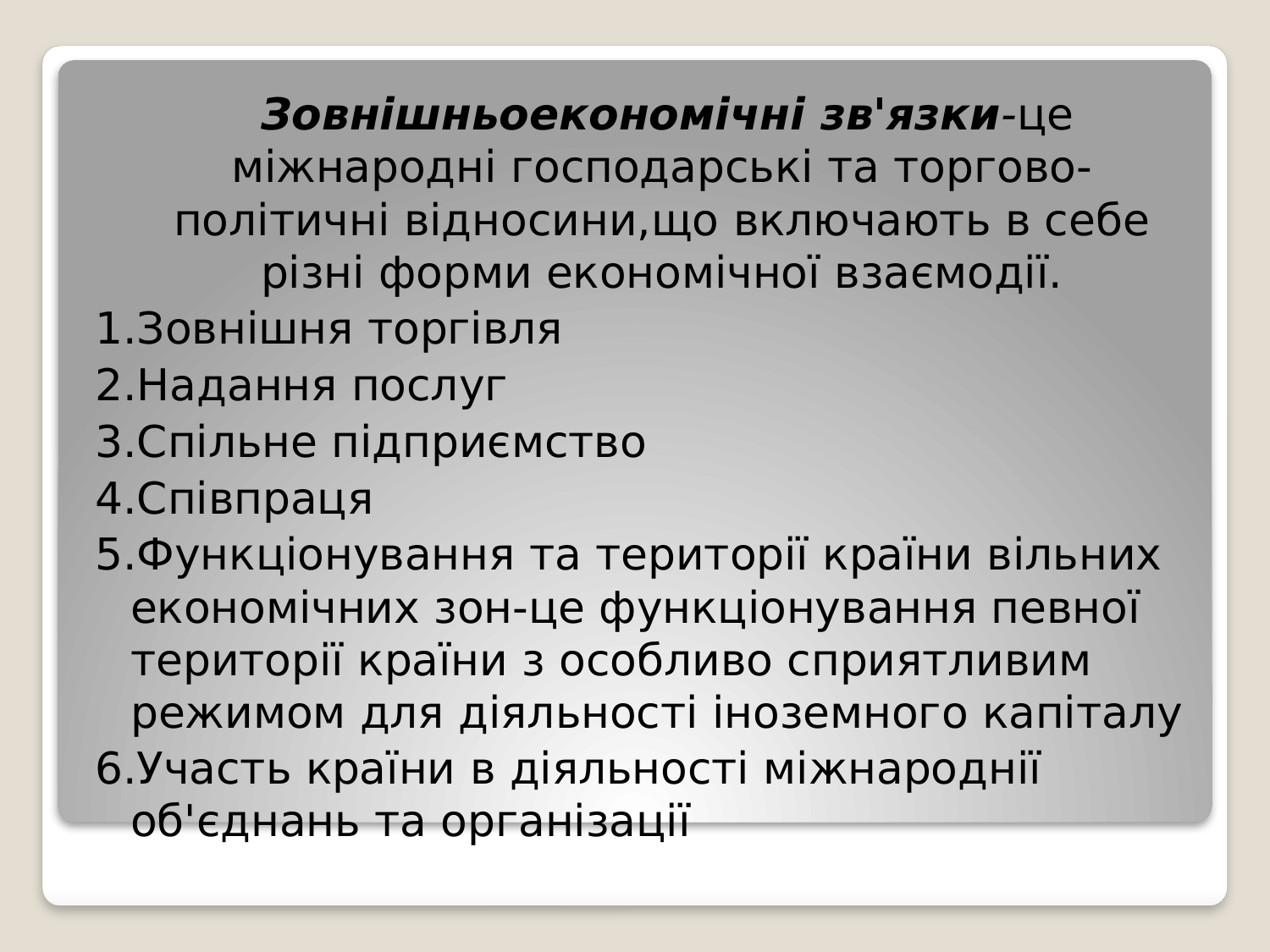

Зовнішньоекономічні зв'язки-це міжнародні господарські та торгово-політичні відносини,що включають в себе різні форми економічної взаємодії.
1.Зовнішня торгівля
2.Надання послуг
3.Спільне підприємство
4.Співпраця
5.Функціонування та території країни вільних економічних зон-це функціонування певної території країни з особливо сприятливим режимом для діяльності іноземного капіталу
6.Участь країни в діяльності міжнароднії об'єднань та організації